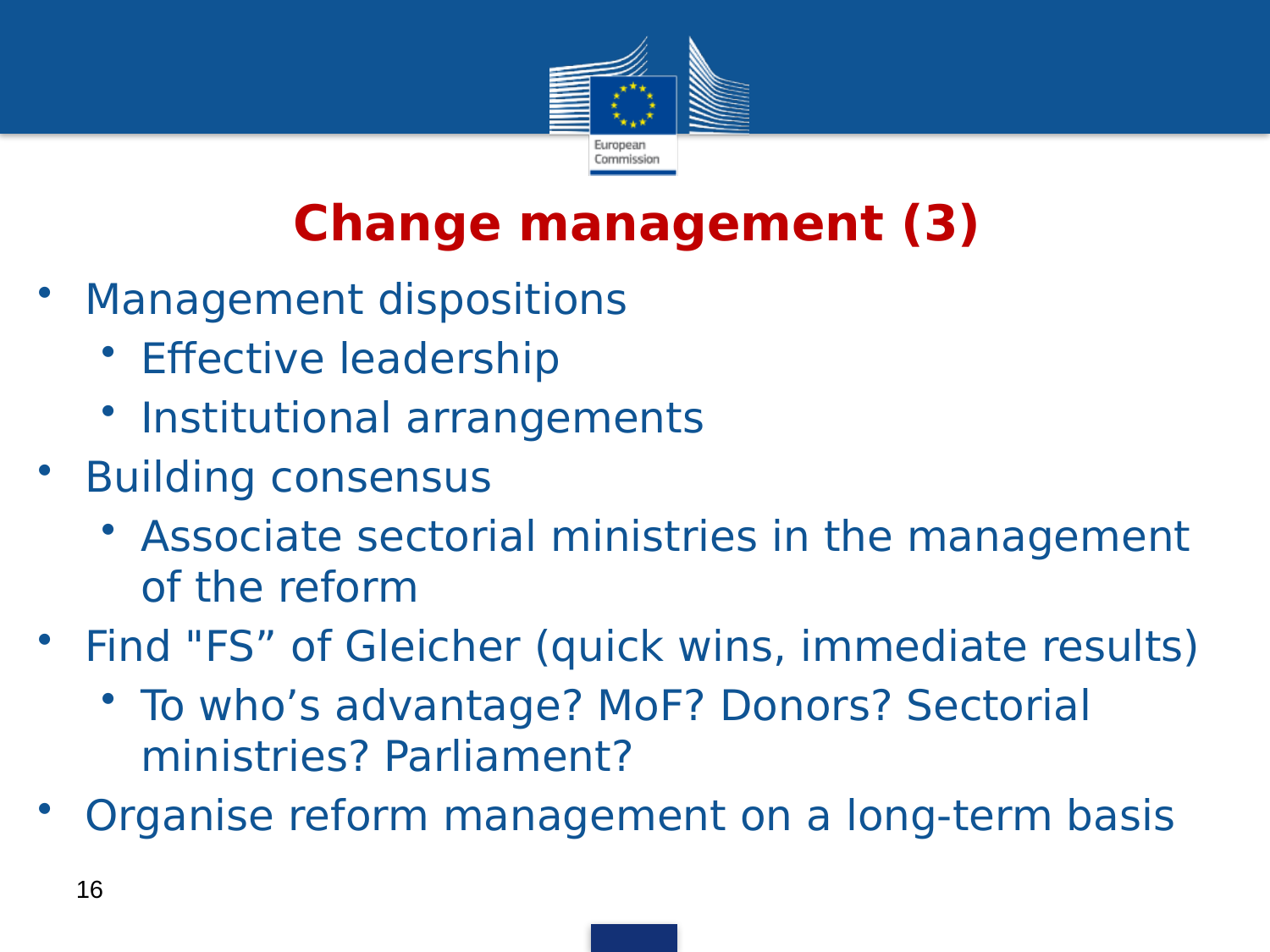

Change management (3)
Management dispositions
Effective leadership
Institutional arrangements
Building consensus
Associate sectorial ministries in the management of the reform
Find "FS” of Gleicher (quick wins, immediate results)
To who’s advantage? MoF? Donors? Sectorial ministries? Parliament?
Organise reform management on a long-term basis
16